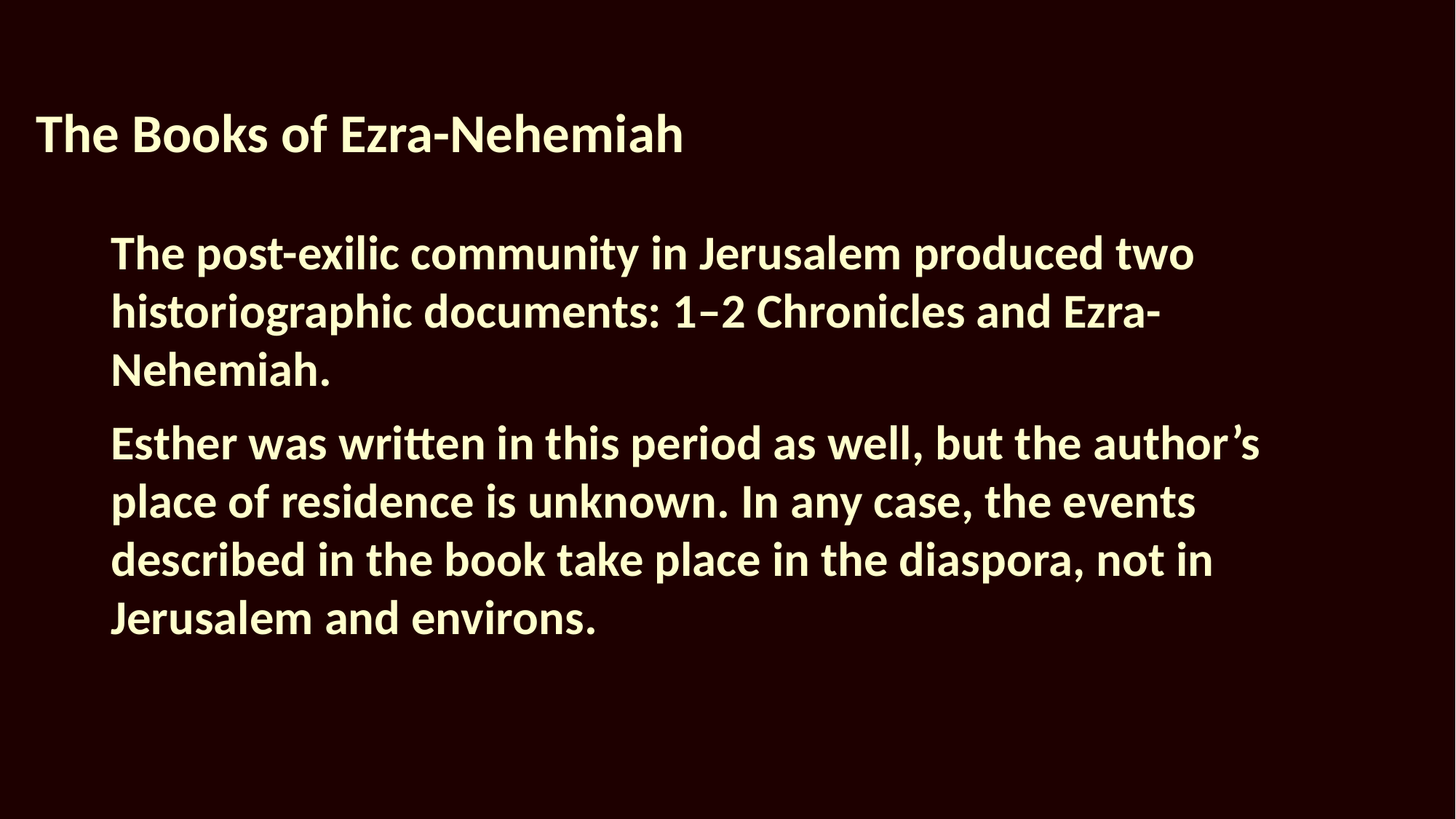

# The Books of Ezra-Nehemiah
The post-exilic community in Jerusalem produced two historiographic documents: 1–2 Chronicles and Ezra-Nehemiah.
Esther was written in this period as well, but the author’s place of residence is unknown. In any case, the events described in the book take place in the diaspora, not in Jerusalem and environs.